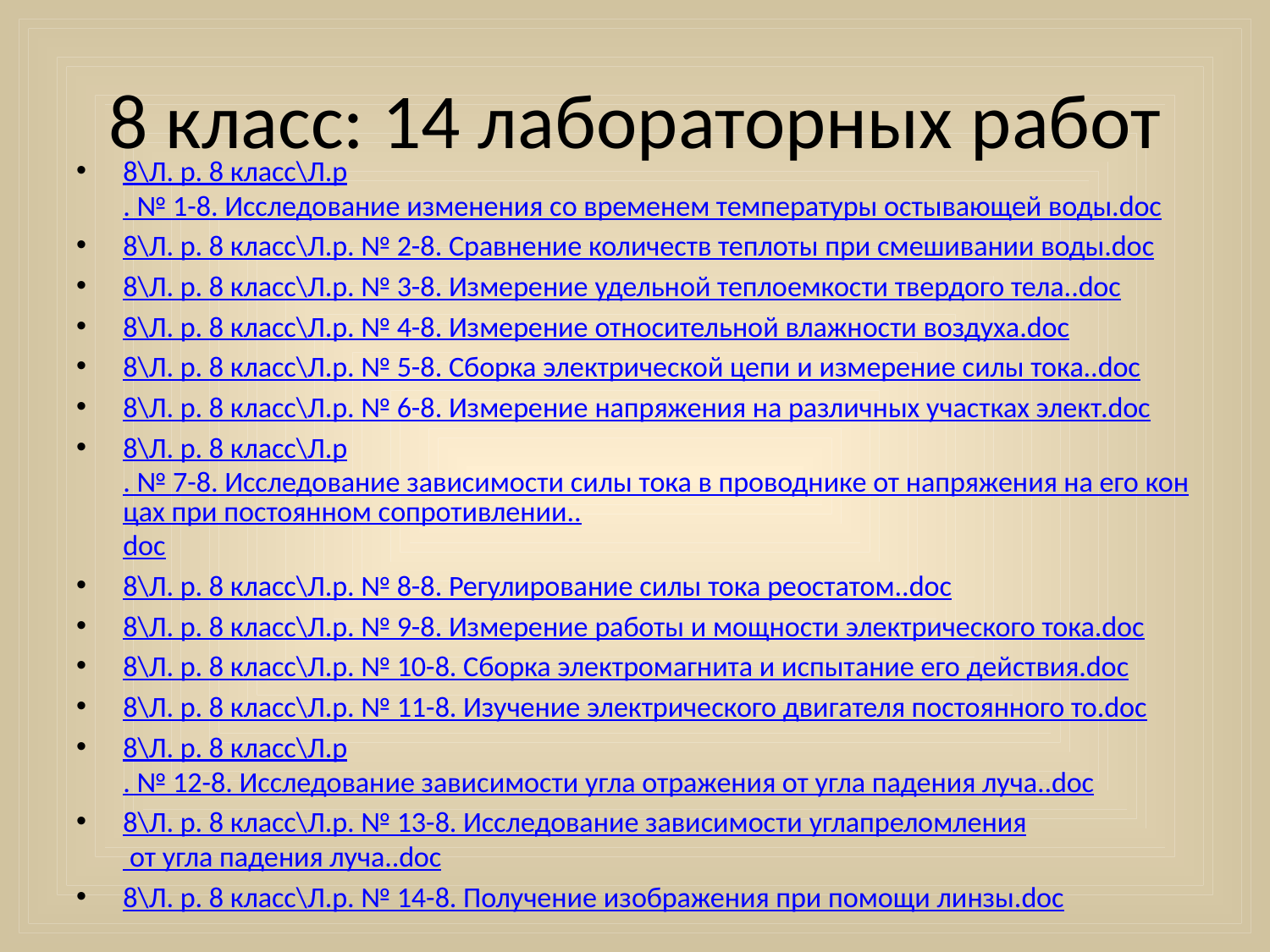

# 8 класс: 14 лабораторных работ
8\Л. р. 8 класс\Л.р. № 1-8. Исследование изменения со временем температуры остывающей воды.doc
8\Л. р. 8 класс\Л.р. № 2-8. Сравнение количеств теплоты при смешивании воды.doc
8\Л. р. 8 класс\Л.р. № 3-8. Измерение удельной теплоемкости твердого тела..doc
8\Л. р. 8 класс\Л.р. № 4-8. Измерение относительной влажности воздуха.doc
8\Л. р. 8 класс\Л.р. № 5-8. Сборка электрической цепи и измерение силы тока..doc
8\Л. р. 8 класс\Л.р. № 6-8. Измерение напряжения на различных участках элект.doc
8\Л. р. 8 класс\Л.р. № 7-8. Исследование зависимости силы тока в проводнике от напряжения на его концах при постоянном сопротивлении..doc
8\Л. р. 8 класс\Л.р. № 8-8. Регулирование силы тока реостатом..doc
8\Л. р. 8 класс\Л.р. № 9-8. Измерение работы и мощности электрического тока.doc
8\Л. р. 8 класс\Л.р. № 10-8. Сборка электромагнита и испытание его действия.doc
8\Л. р. 8 класс\Л.р. № 11-8. Изучение электрического двигателя постоянного то.doc
8\Л. р. 8 класс\Л.р. № 12-8. Исследование зависимости угла отражения от угла падения луча..doc
8\Л. р. 8 класс\Л.р. № 13-8. Исследование зависимости углапреломления от угла падения луча..doc
8\Л. р. 8 класс\Л.р. № 14-8. Получение изображения при помощи линзы.doc